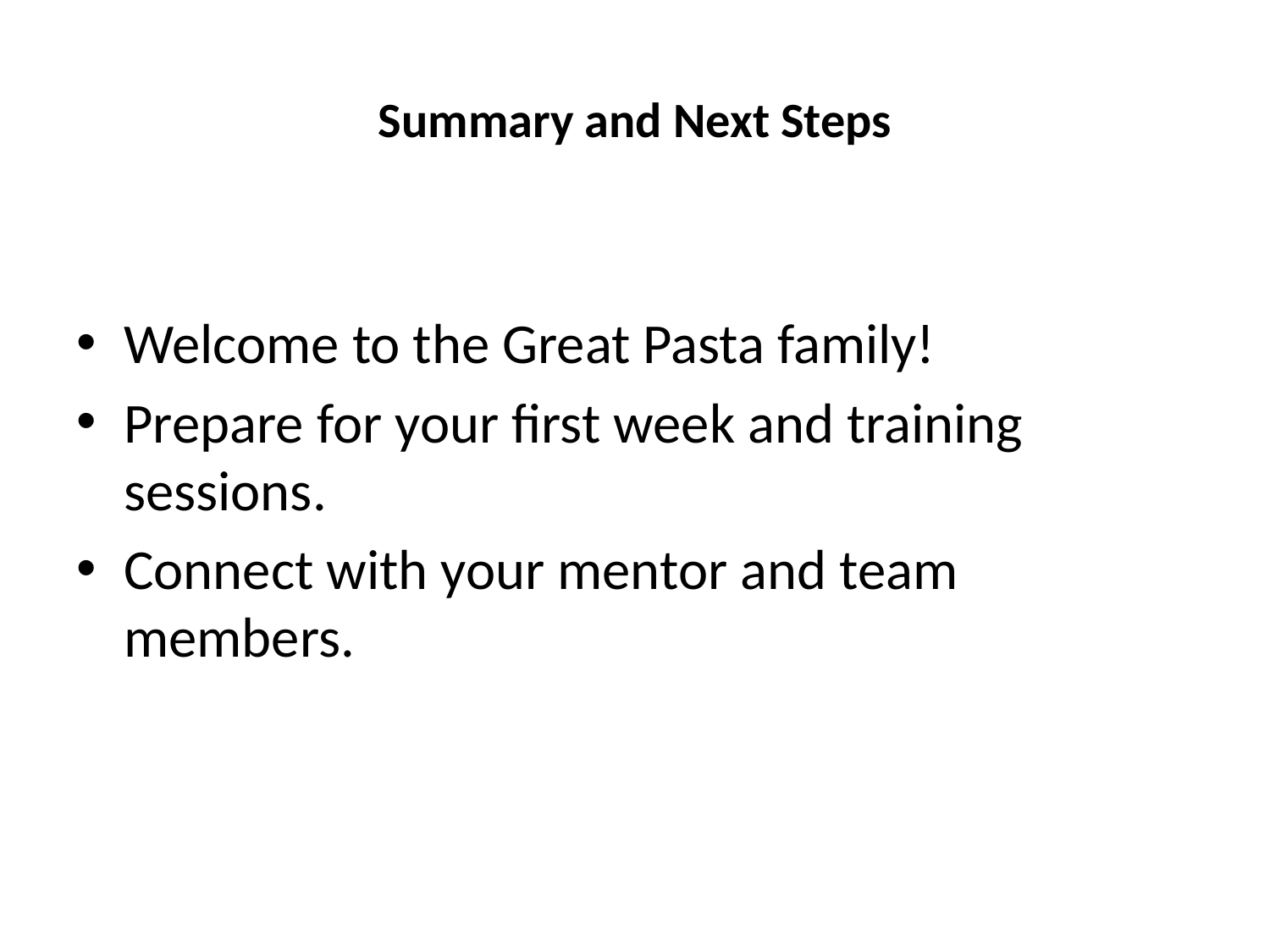

# Summary and Next Steps

Welcome to the Great Pasta family!
Prepare for your first week and training sessions.
Connect with your mentor and team members.